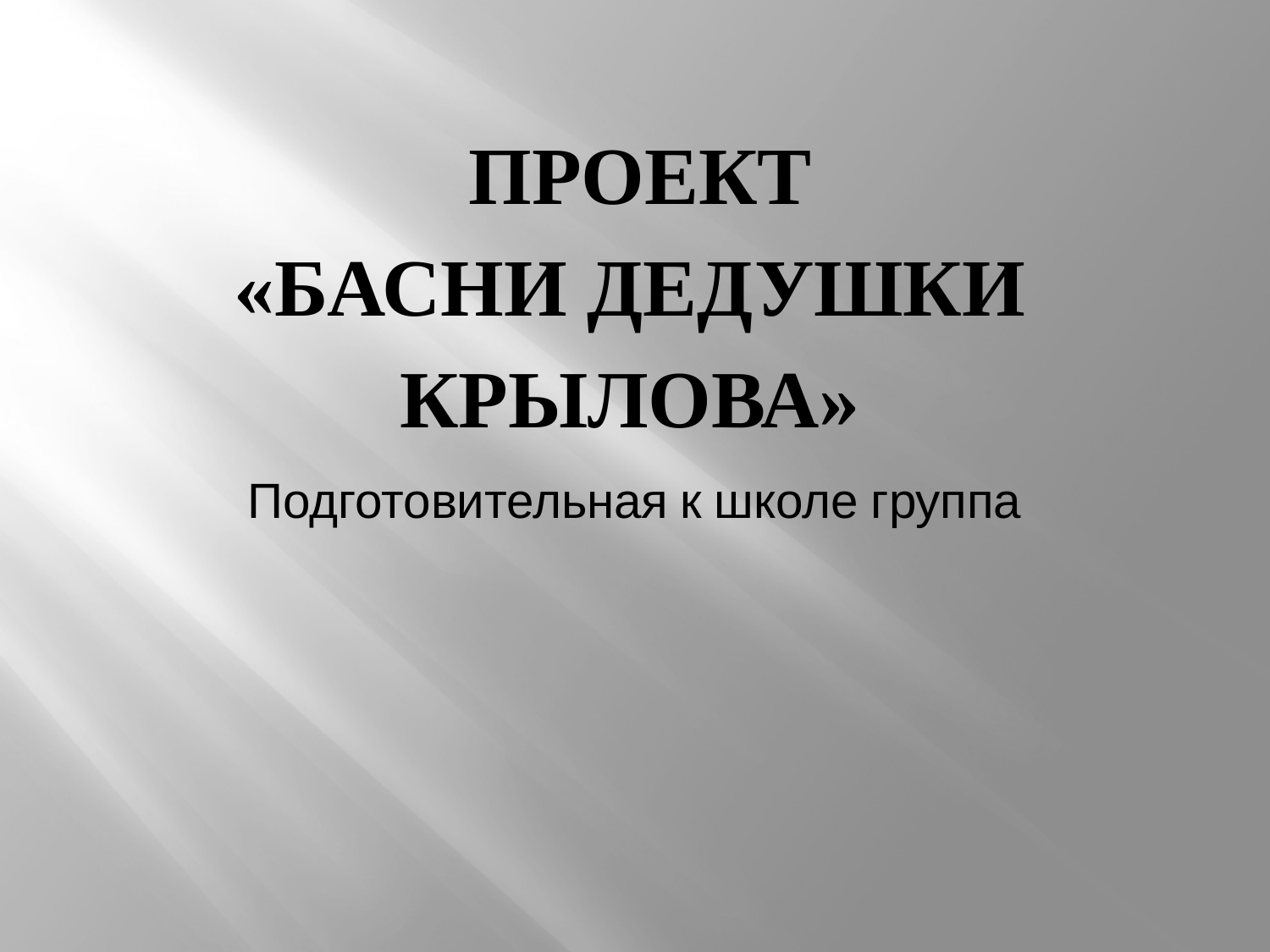

# Проект «Басни дедушки Крылова»
Подготовительная к школе группа